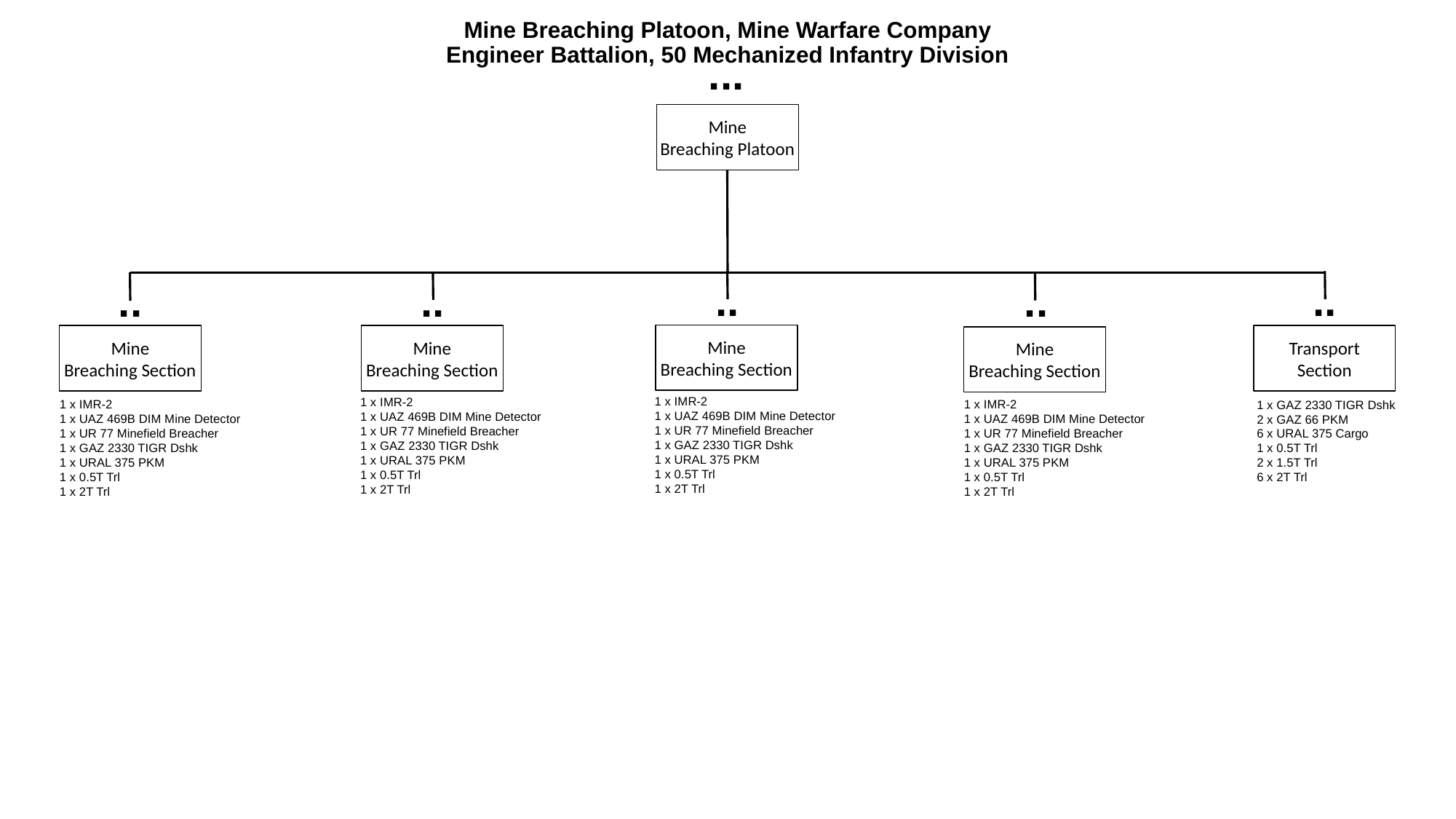

# Mine Breaching Platoon, Mine Warfare Company Engineer Battalion, 50 Mechanized Infantry Division
...
Mine
Breaching Platoon
..
..
..
..
..
Mine
Breaching Section
Mine
Breaching Section
Mine
Breaching Section
Transport
Section
Mine
Breaching Section
1 x IMR-2
1 x UAZ 469B DIM Mine Detector
1 x UR 77 Minefield Breacher
1 x GAZ 2330 TIGR Dshk
1 x URAL 375 PKM
1 x 0.5T Trl
1 x 2T Trl
1 x IMR-2
1 x UAZ 469B DIM Mine Detector
1 x UR 77 Minefield Breacher
1 x GAZ 2330 TIGR Dshk
1 x URAL 375 PKM
1 x 0.5T Trl
1 x 2T Trl
1 x IMR-2
1 x UAZ 469B DIM Mine Detector
1 x UR 77 Minefield Breacher
1 x GAZ 2330 TIGR Dshk
1 x URAL 375 PKM
1 x 0.5T Trl
1 x 2T Trl
1 x IMR-2
1 x UAZ 469B DIM Mine Detector
1 x UR 77 Minefield Breacher
1 x GAZ 2330 TIGR Dshk
1 x URAL 375 PKM
1 x 0.5T Trl
1 x 2T Trl
1 x GAZ 2330 TIGR Dshk
2 x GAZ 66 PKM
6 x URAL 375 Cargo
1 x 0.5T Trl
2 x 1.5T Trl
6 x 2T Trl